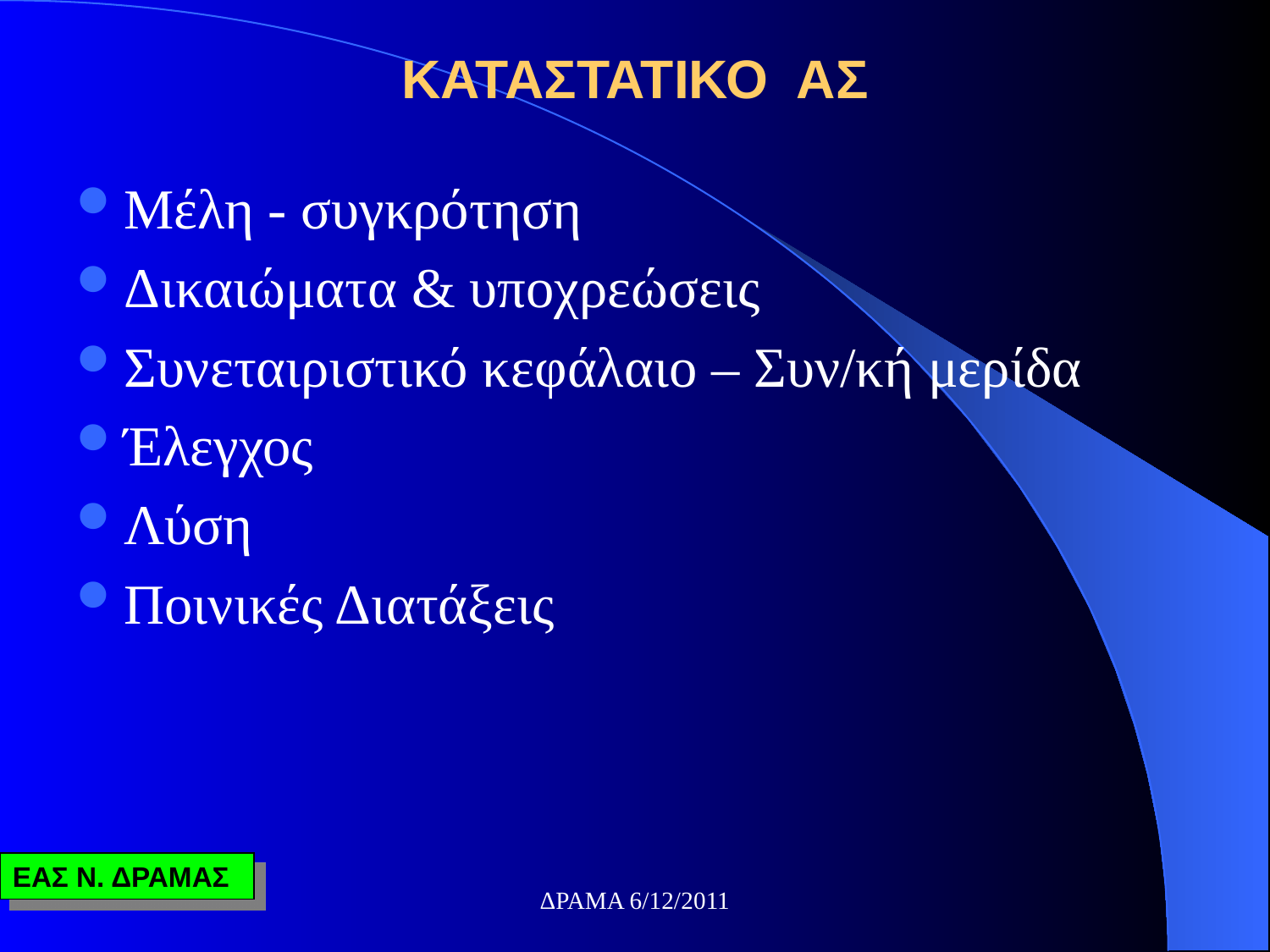

# ΚΑΤΑΣΤΑΤΙΚΟ  ΑΣ
Μέλη - συγκρότηση
Δικαιώματα & υποχρεώσεις
Συνεταιριστικό κεφάλαιο – Συν/κή μερίδα
Έλεγχος
Λύση
Ποινικές Διατάξεις

ΔΡΑΜΑ 6/12/2011